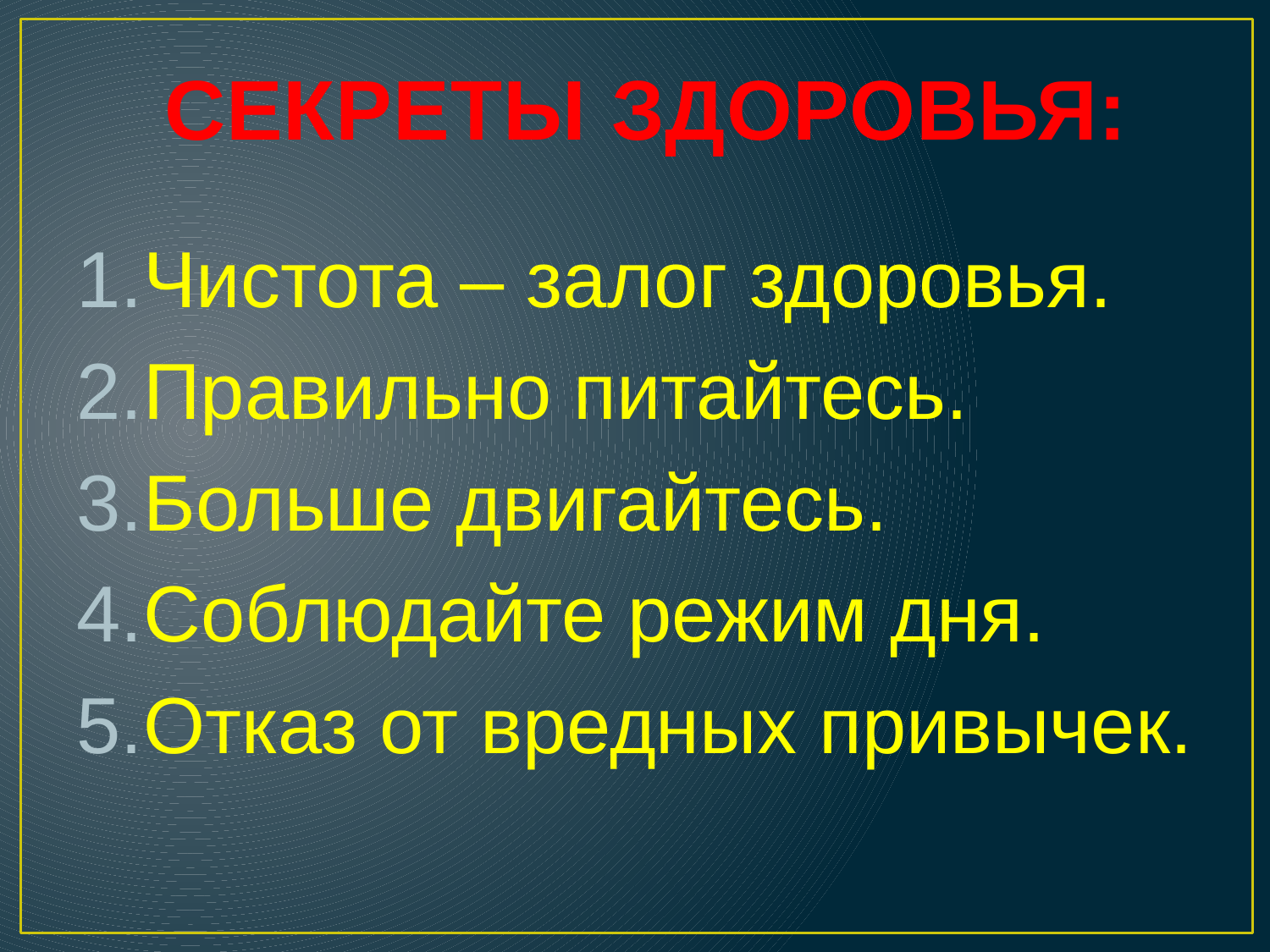

# СЕКРЕТЫ ЗДОРОВЬЯ:
Чистота – залог здоровья.
Правильно питайтесь.
Больше двигайтесь.
Соблюдайте режим дня.
Отказ от вредных привычек.